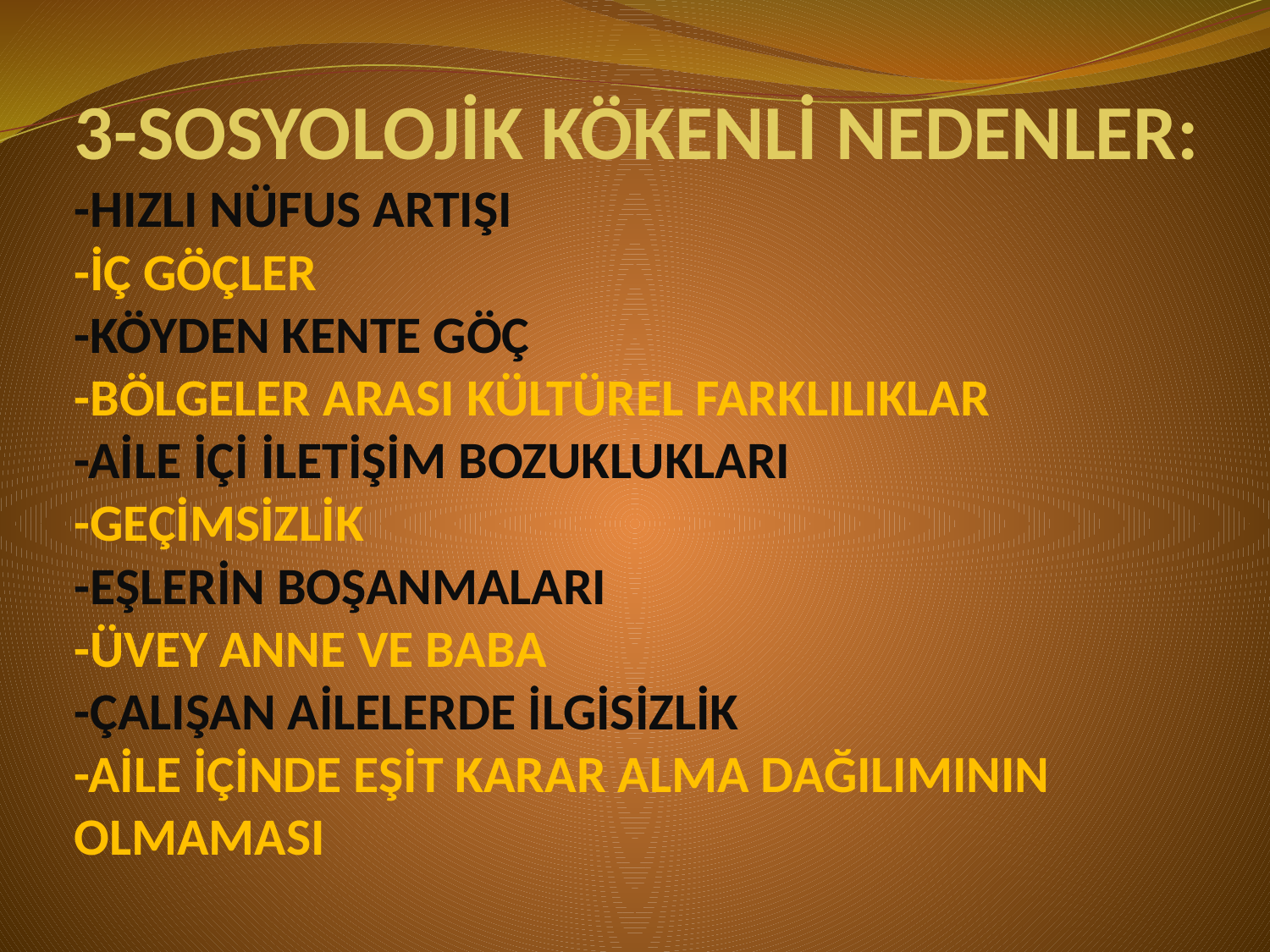

# 3-SOSYOLOJİK KÖKENLİ NEDENLER: -HIZLI NÜFUS ARTIŞI -İÇ GÖÇLER -KÖYDEN KENTE GÖÇ -BÖLGELER ARASI KÜLTÜREL FARKLILIKLAR -AİLE İÇİ İLETİŞİM BOZUKLUKLARI -GEÇİMSİZLİK -EŞLERİN BOŞANMALARI -ÜVEY ANNE VE BABA -ÇALIŞAN AİLELERDE İLGİSİZLİK -AİLE İÇİNDE EŞİT KARAR ALMA DAĞILIMININ OLMAMASI